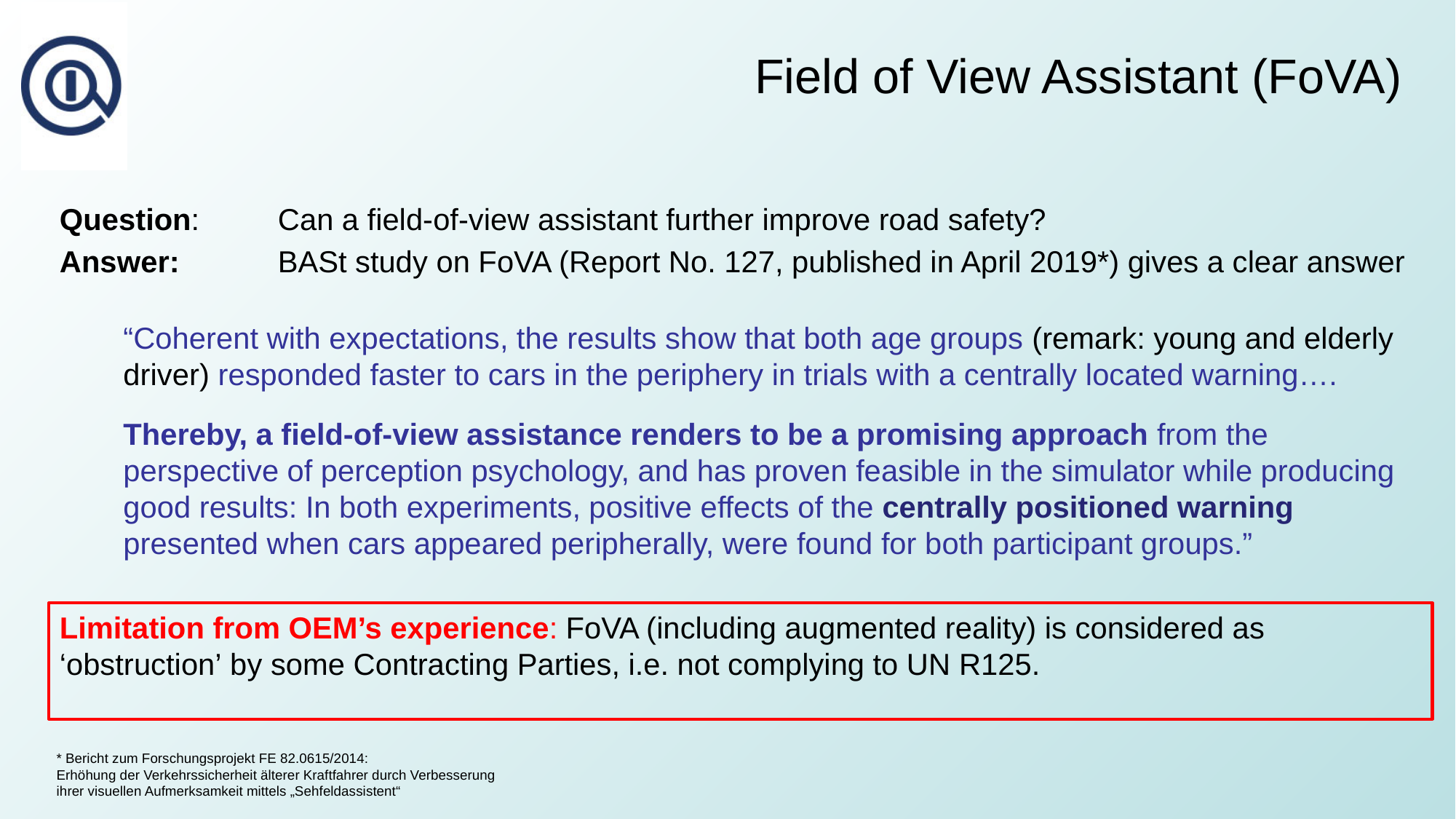

Field of View Assistant (FoVA)
Question:	Can a field-of-view assistant further improve road safety?
Answer:	BASt study on FoVA (Report No. 127, published in April 2019*) gives a clear answer

“Coherent with expectations, the results show that both age groups (remark: young and elderly driver) responded faster to cars in the periphery in trials with a centrally located warning….

Thereby, a field-of-view assistance renders to be a promising approach from the perspective of perception psychology, and has proven feasible in the simulator while producing good results: In both experiments, positive effects of the centrally positioned warning presented when cars appeared peripherally, were found for both participant groups.”

Limitation from OEM’s experience: FoVA (including augmented reality) is considered as ‘obstruction’ by some Contracting Parties, i.e. not complying to UN R125.

* Bericht zum Forschungsprojekt FE 82.0615/2014:
Erhöhung der Verkehrssicherheit älterer Kraftfahrer durch Verbesserung
ihrer visuellen Aufmerksamkeit mittels „Sehfeldassistent“